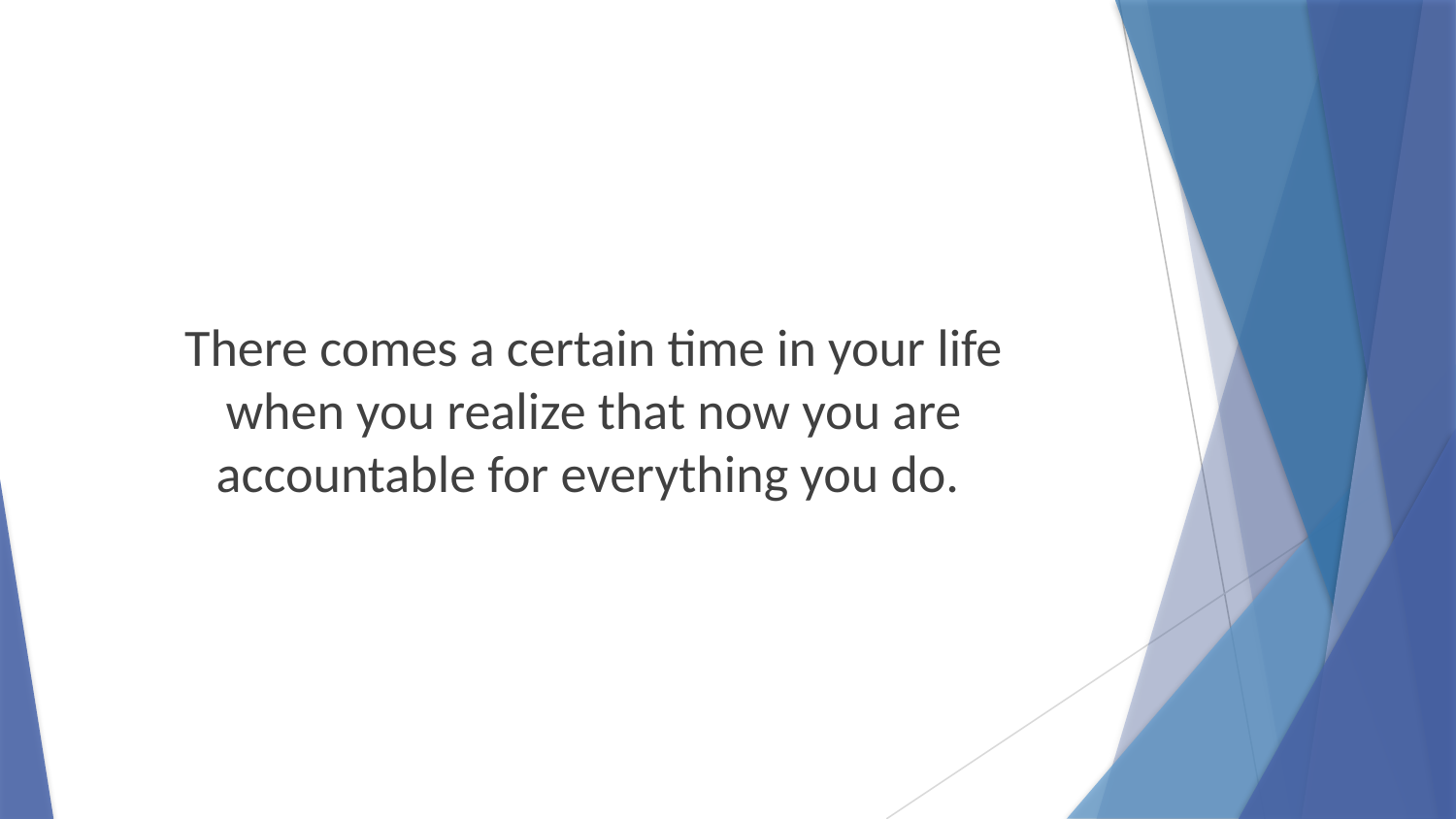

There comes a certain time in your life
when you realize that now you are
accountable for everything you do.